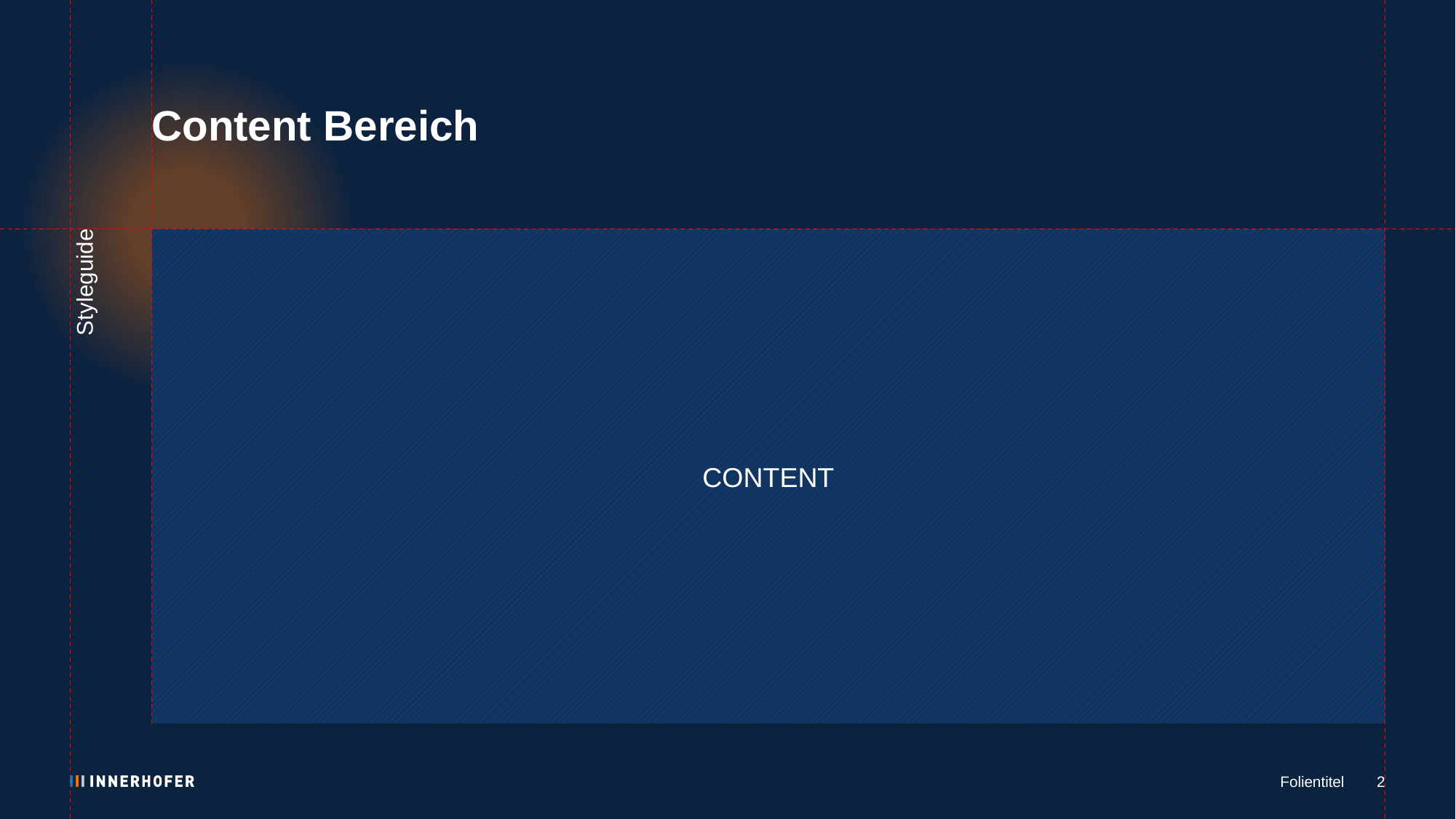

# Content Bereich
CONTENT

Styleguide
Folientitel
2